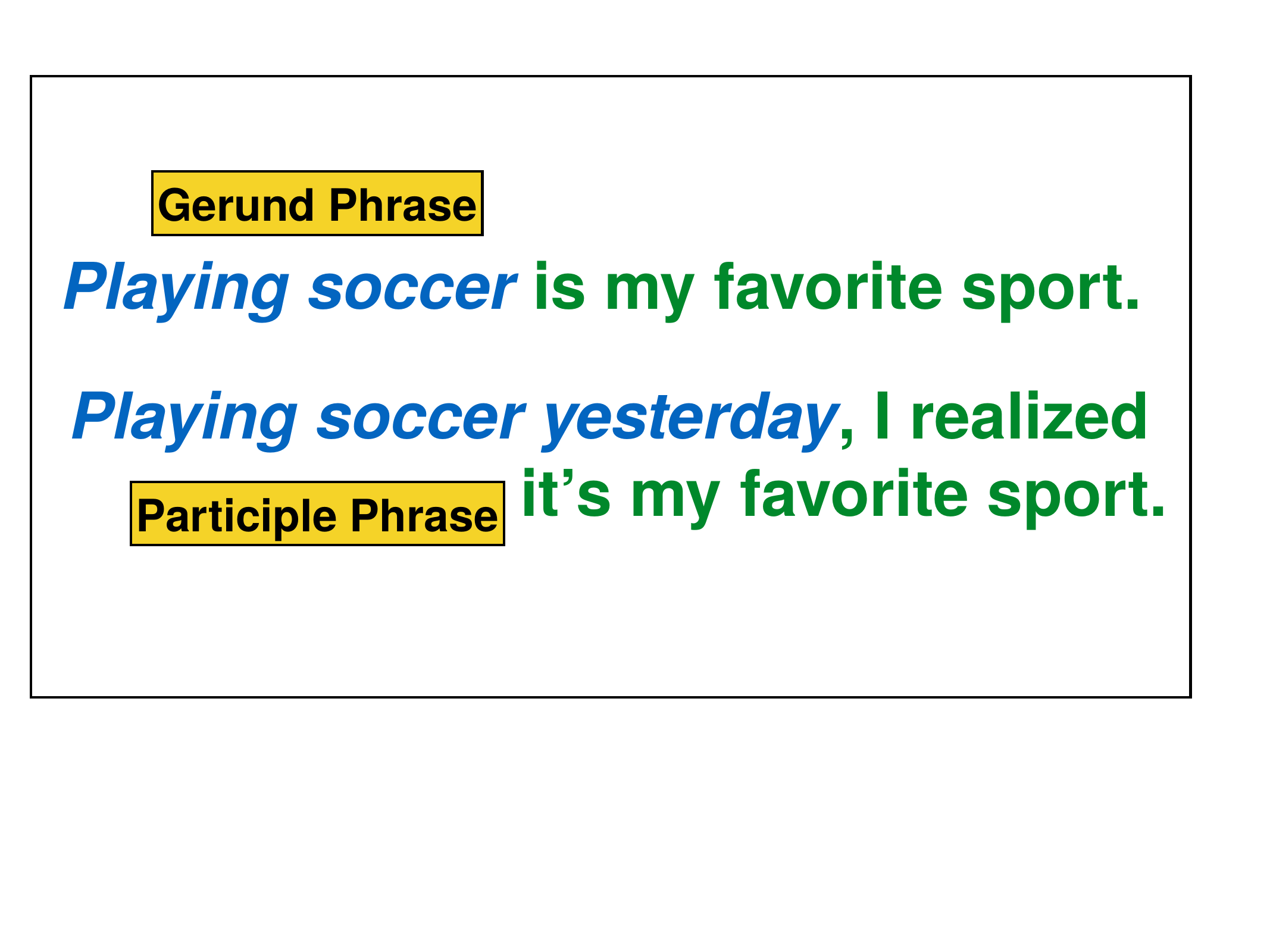

Playing soccer is my favorite sport.
Playing soccer yesterday, I realized   it’s my favorite sport.
Gerund Phrase
Participle Phrase